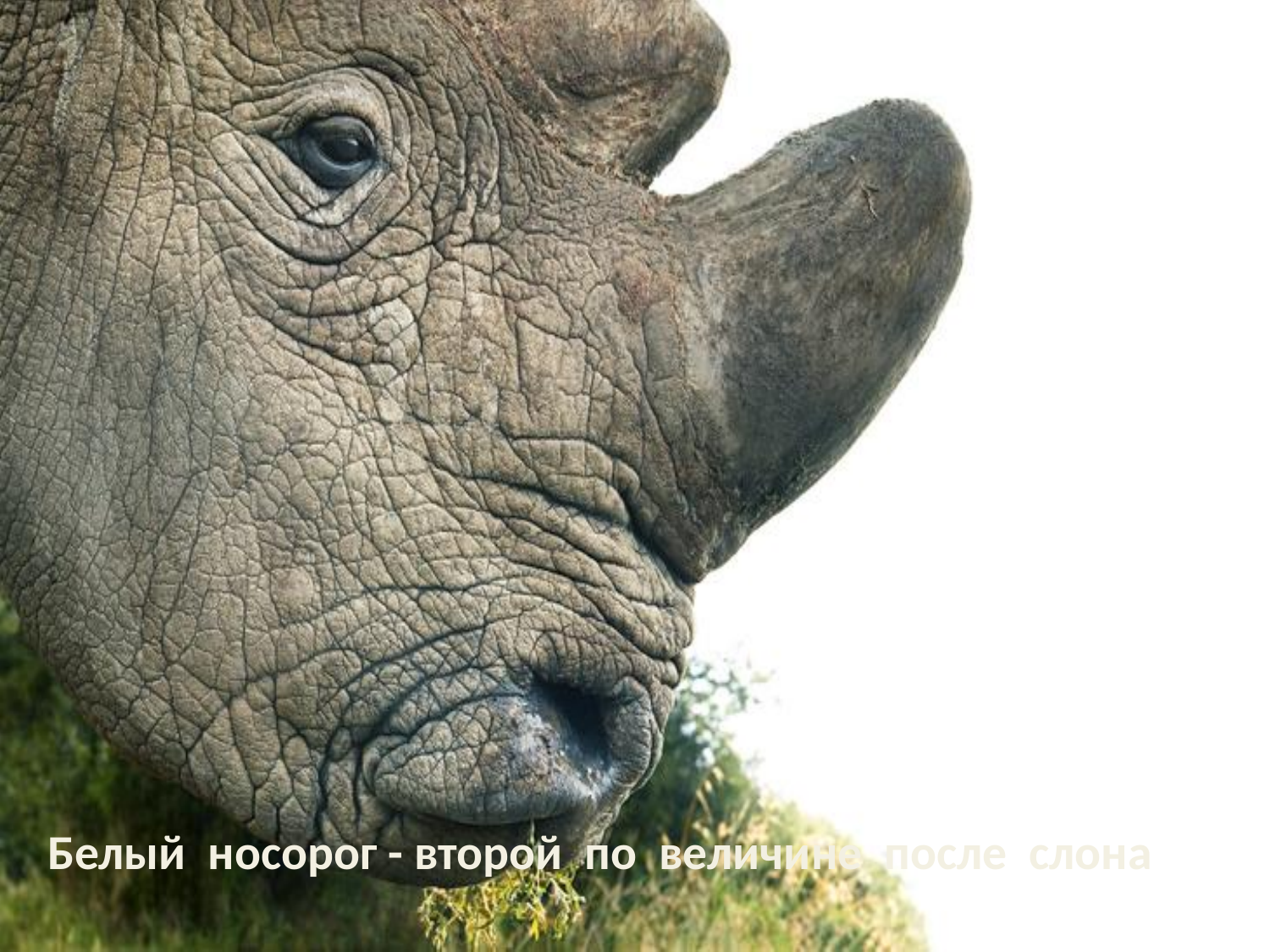

# Белый  носорог - второй  по  величине  после  слона